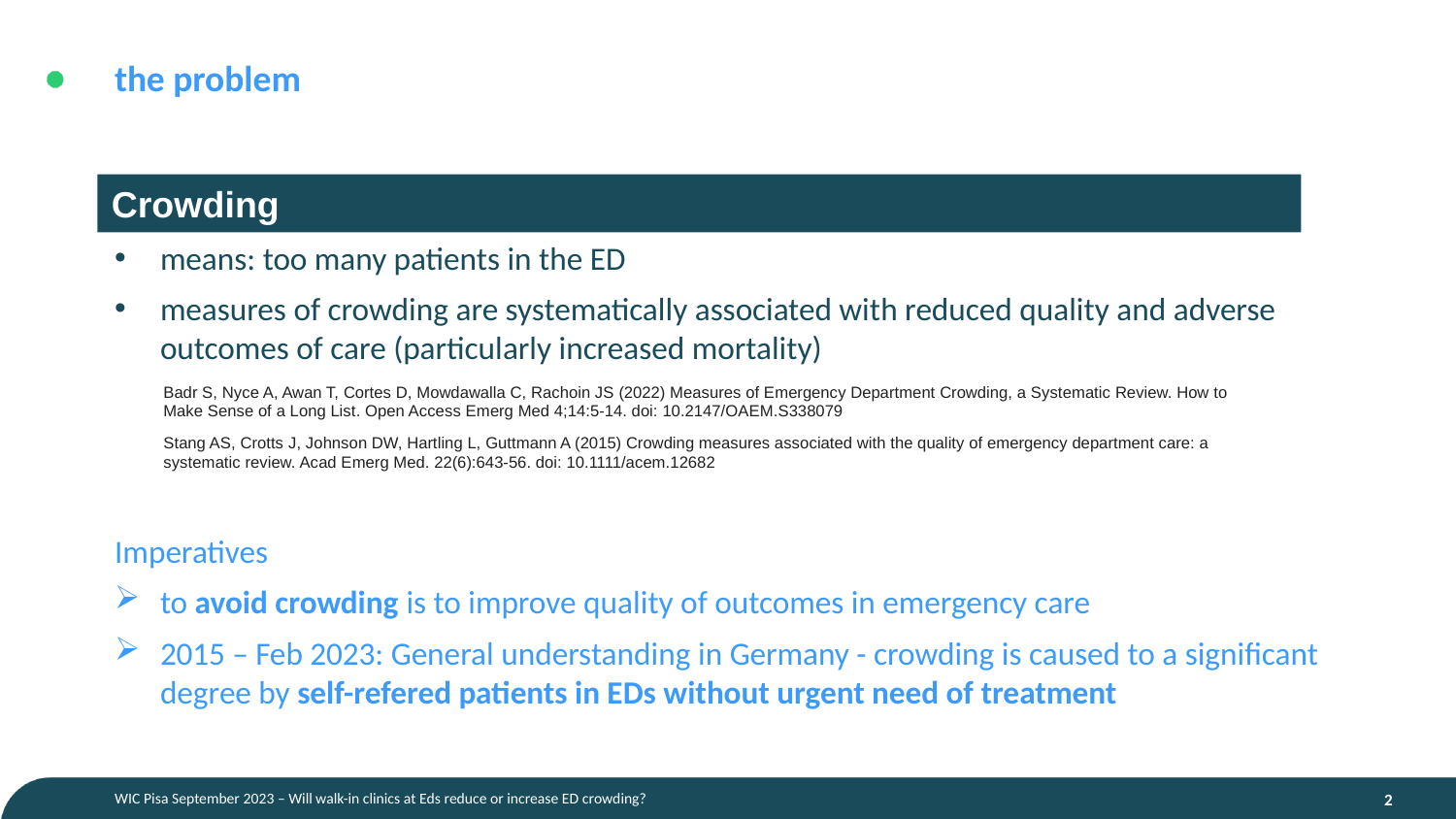

# the problem
Crowding

means: too many patients in the ED
measures of crowding are systematically associated with reduced quality and adverse outcomes of care (particularly increased mortality)

Imperatives
to avoid crowding is to improve quality of outcomes in emergency care
2015 – Feb 2023: General understanding in Germany - crowding is caused to a significant degree by self-refered patients in EDs without urgent need of treatment

Badr S, Nyce A, Awan T, Cortes D, Mowdawalla C, Rachoin JS (2022) Measures of Emergency Department Crowding, a Systematic Review. How to Make Sense of a Long List. Open Access Emerg Med 4;14:5-14. doi: 10.2147/OAEM.S338079
Stang AS, Crotts J, Johnson DW, Hartling L, Guttmann A (2015) Crowding measures associated with the quality of emergency department care: a systematic review. Acad Emerg Med. 22(6):643-56. doi: 10.1111/acem.12682

WIC Pisa September 2023 – Will walk-in clinics at Eds reduce or increase ED crowding?